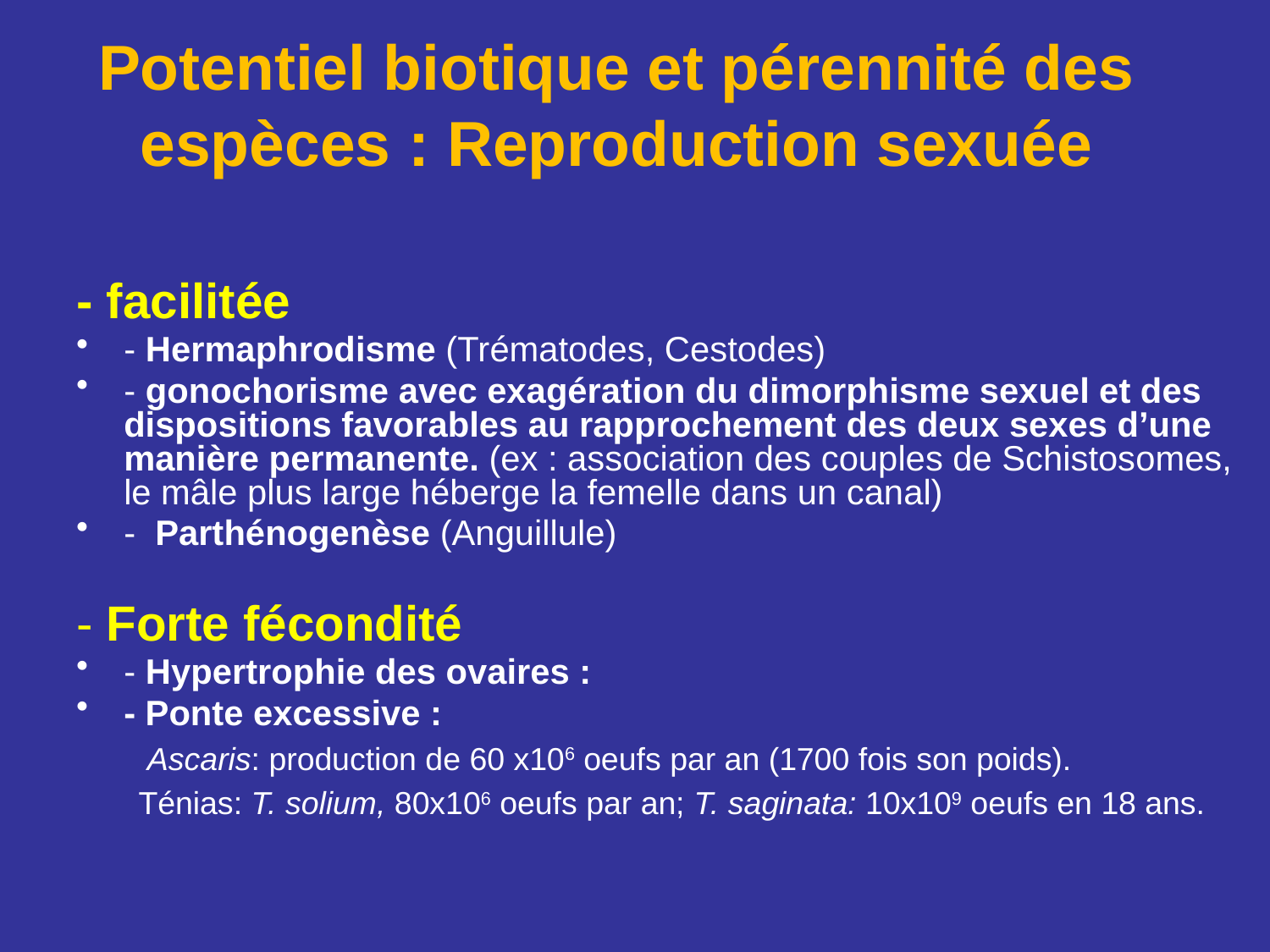

# Potentiel biotique et pérennité des espèces : Reproduction sexuée

- facilitée
- Hermaphrodisme (Trématodes, Cestodes)
- gonochorisme avec exagération du dimorphisme sexuel et des dispositions favorables au rapprochement des deux sexes d’une manière permanente. (ex : association des couples de Schistosomes, le mâle plus large héberge la femelle dans un canal)
-  Parthénogenèse (Anguillule)

- Forte fécondité
- Hypertrophie des ovaires :
- Ponte excessive :
        Ascaris: production de 60 x106 oeufs par an (1700 fois son poids).
       Ténias: T. solium, 80x106 oeufs par an; T. saginata: 10x109 oeufs en 18 ans.